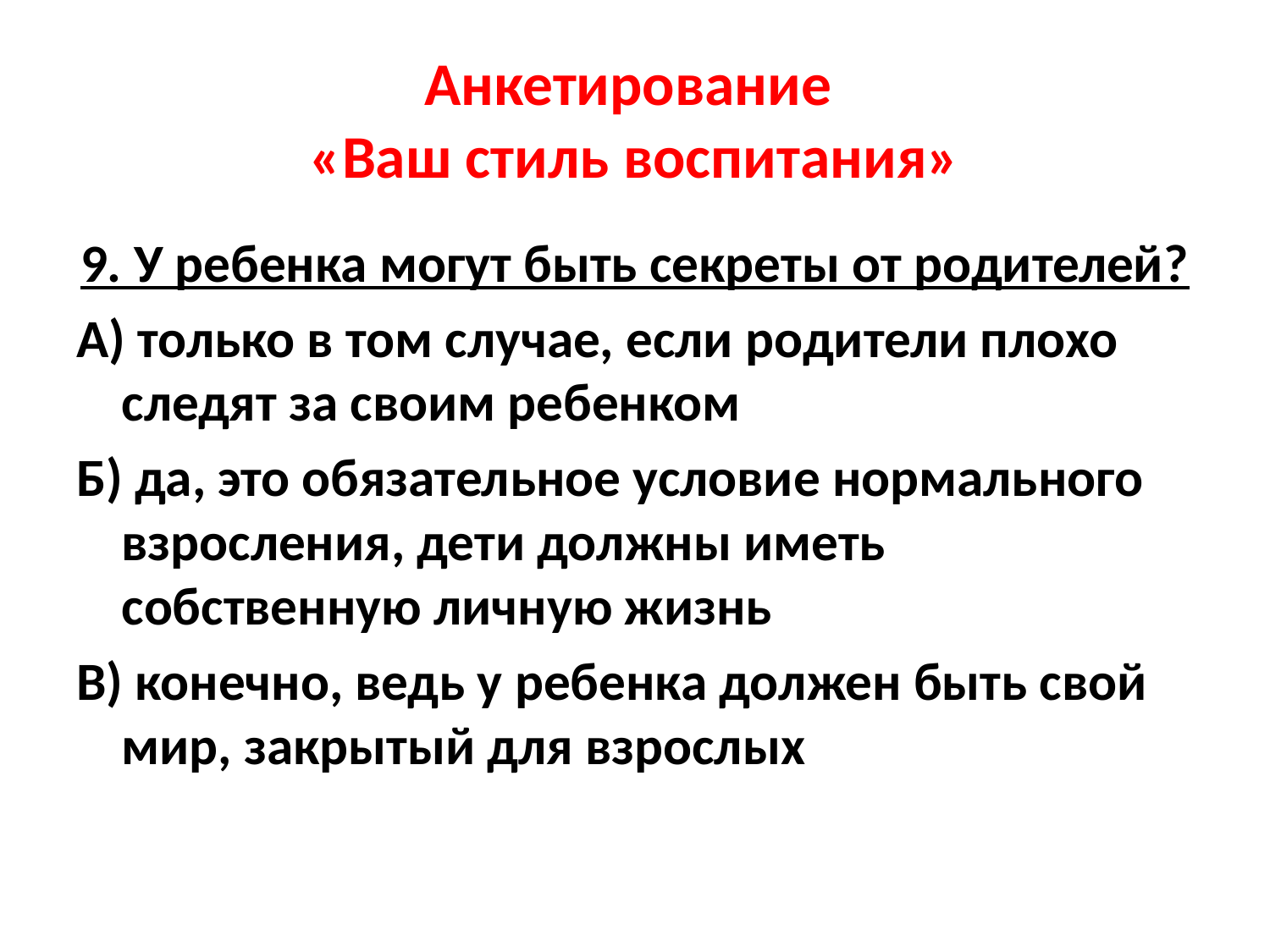

# Анкетирование «Ваш стиль воспитания»
9. У ребенка могут быть секреты от родителей?
А) только в том случае, если родители плохо следят за своим ребенком
Б) да, это обязательное условие нормального взросления, дети должны иметь собственную личную жизнь
В) конечно, ведь у ребенка должен быть свой мир, закрытый для взрослых